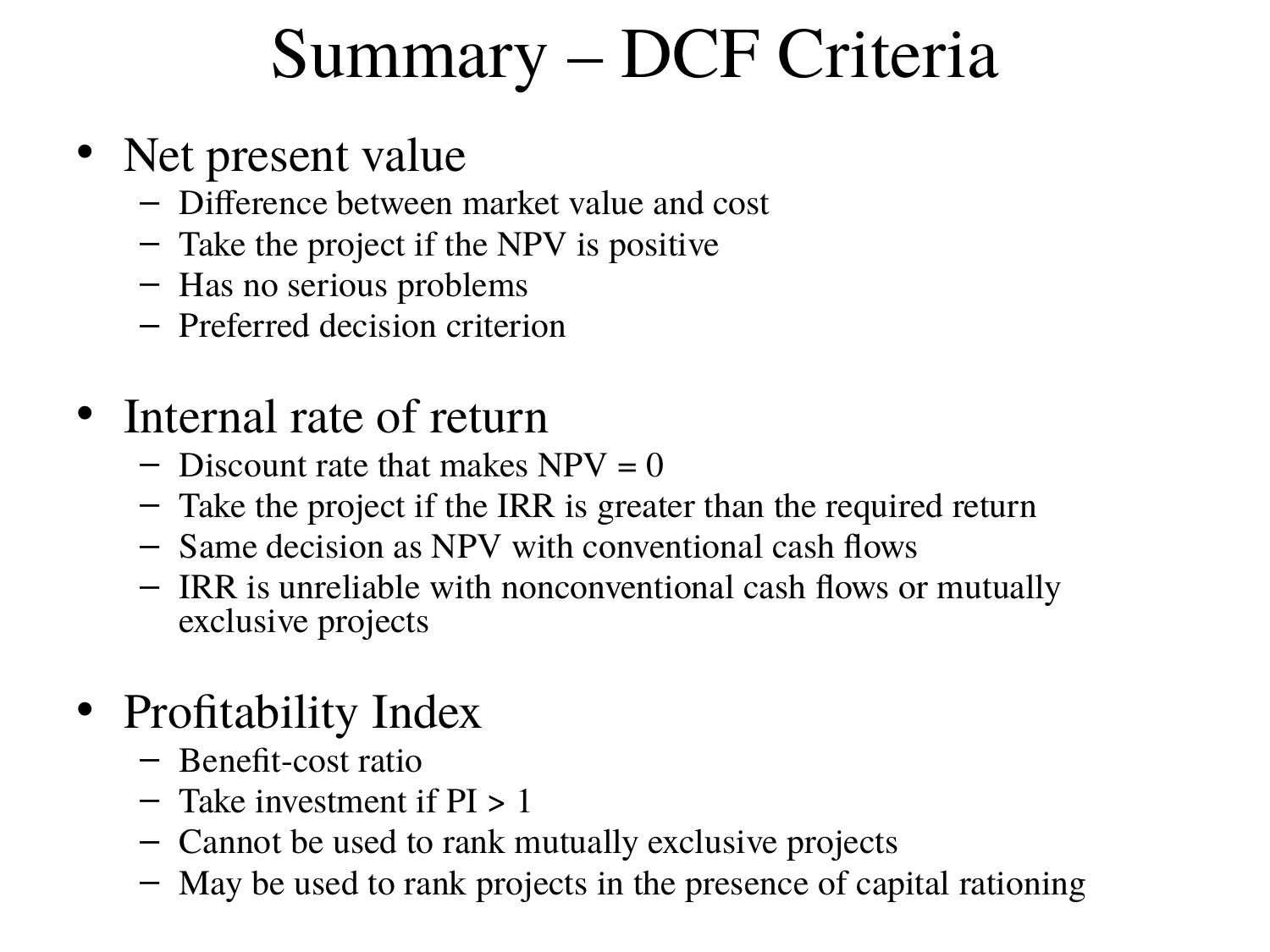

# Summary – DCF Criteria
Net present value
Difference between market value and cost
Take the project if the NPV is positive
Has no serious problems
Preferred decision criterion

Internal rate of return
Discount rate that makes NPV = 0
Take the project if the IRR is greater than the required return
Same decision as NPV with conventional cash flows
IRR is unreliable with nonconventional cash flows or mutually exclusive projects

Profitability Index
Benefit-cost ratio
Take investment if PI > 1
Cannot be used to rank mutually exclusive projects
May be used to rank projects in the presence of capital rationing